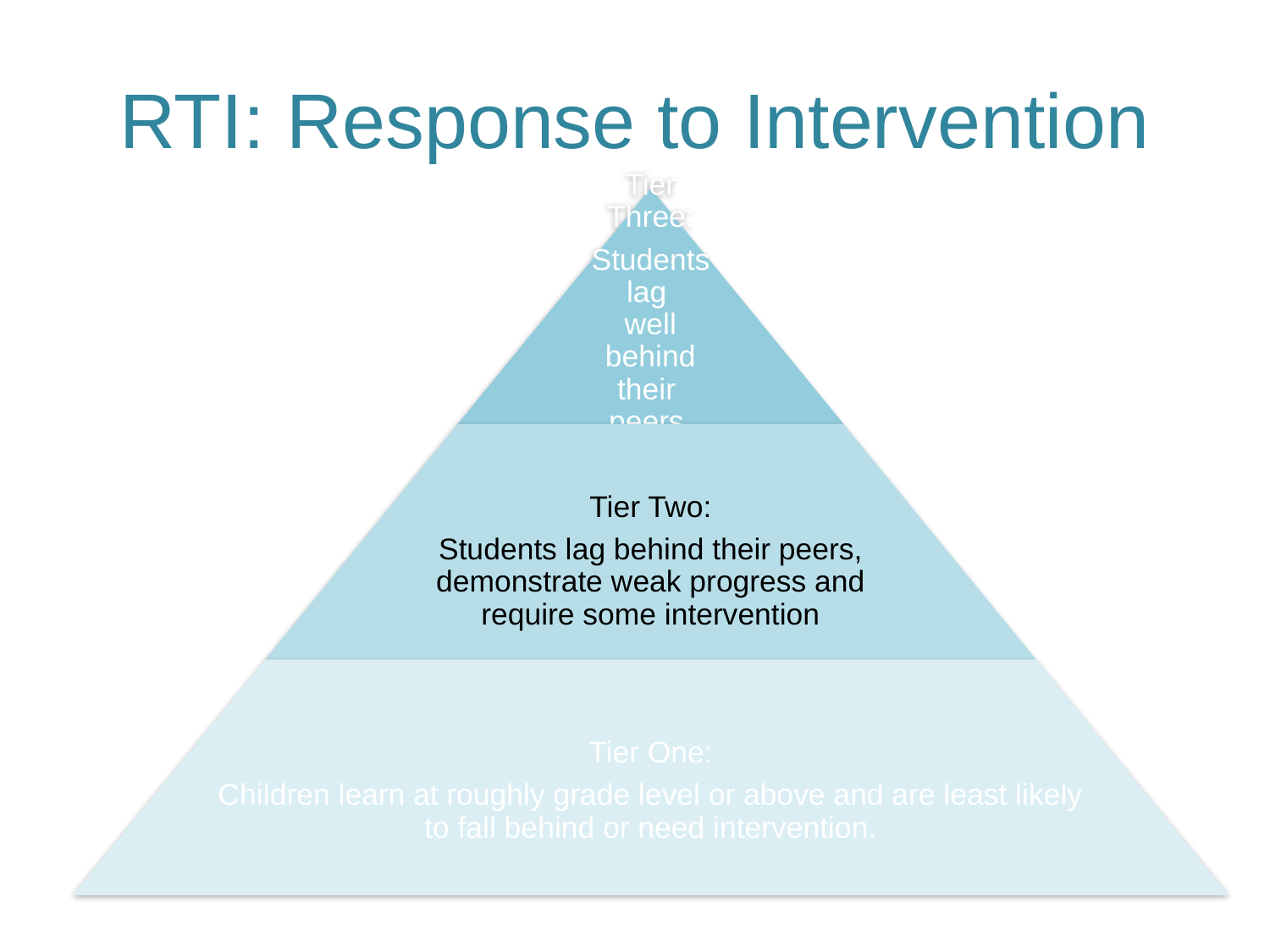

# RTI: Response to Intervention

Tier Three:
Students lag
well behind their
peers, require
intensive intervention
Tier Two:
Students lag behind their peers, demonstrate weak progress and require some intervention
Tier One:
Children learn at roughly grade level or above and are least likely to fall behind or need intervention.